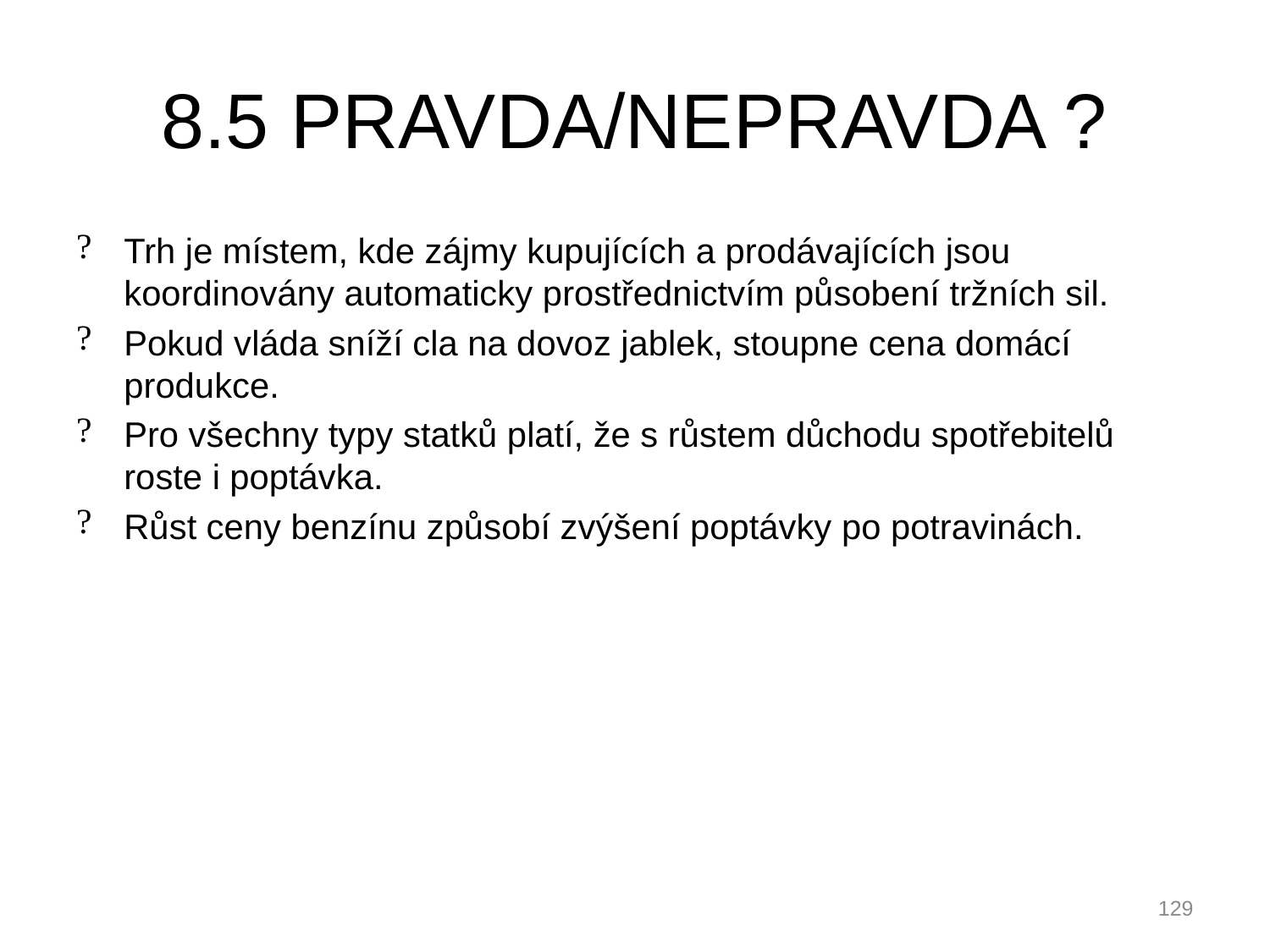

# 8.5 PRAVDA/NEPRAVDA ?
Trh je místem, kde zájmy kupujících a prodávajících jsou koordinovány automaticky prostřednictvím působení tržních sil.
Pokud vláda sníží cla na dovoz jablek, stoupne cena domácí produkce.
Pro všechny typy statků platí, že s růstem důchodu spotřebitelů roste i poptávka.
Růst ceny benzínu způsobí zvýšení poptávky po potravinách.
129